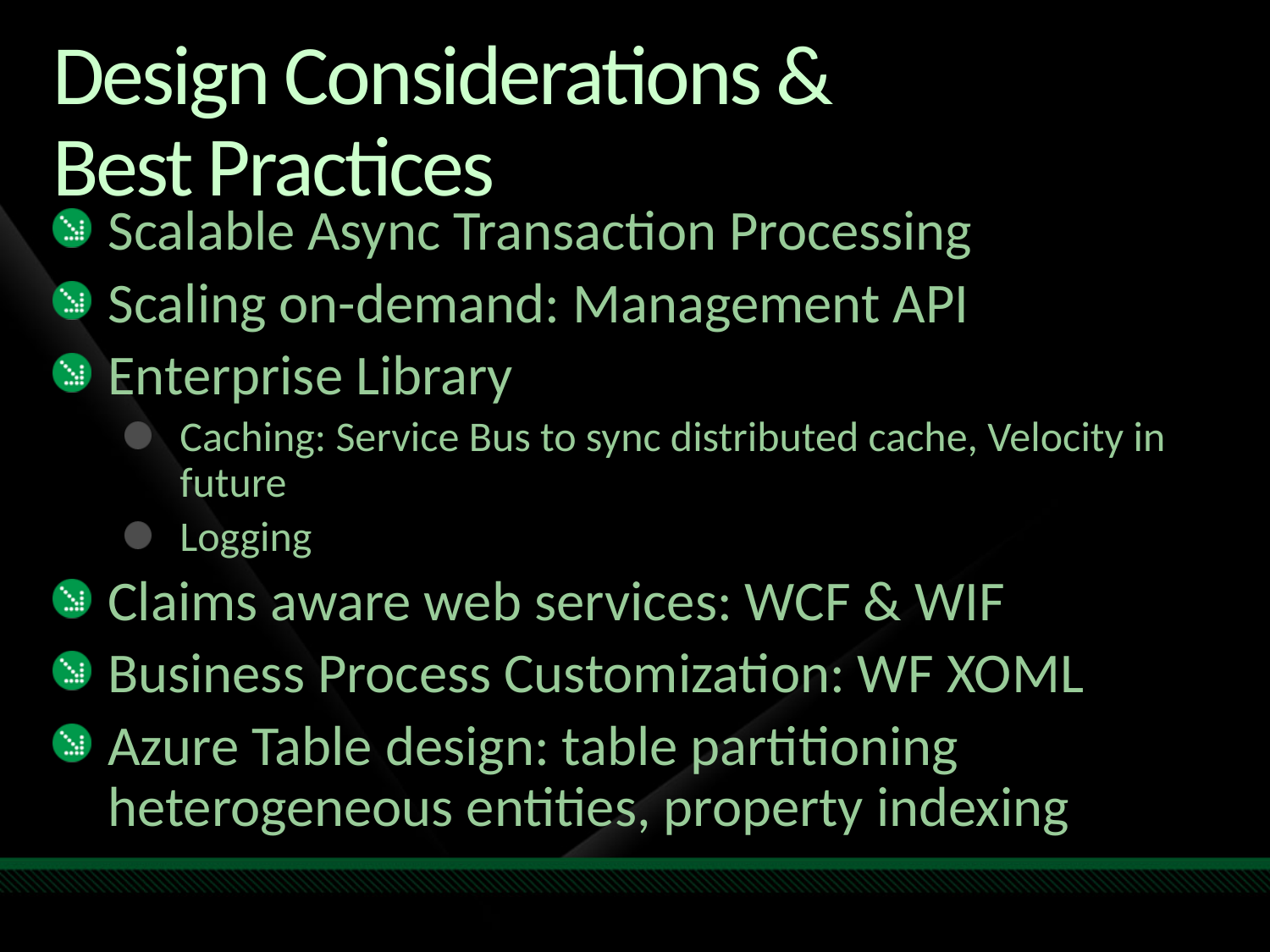

# Design Considerations & Best Practices
Scalable Async Transaction Processing
Scaling on-demand: Management API
Enterprise Library
Caching: Service Bus to sync distributed cache, Velocity in future
Logging
Claims aware web services: WCF & WIF
Business Process Customization: WF XOML
Azure Table design: table partitioning heterogeneous entities, property indexing